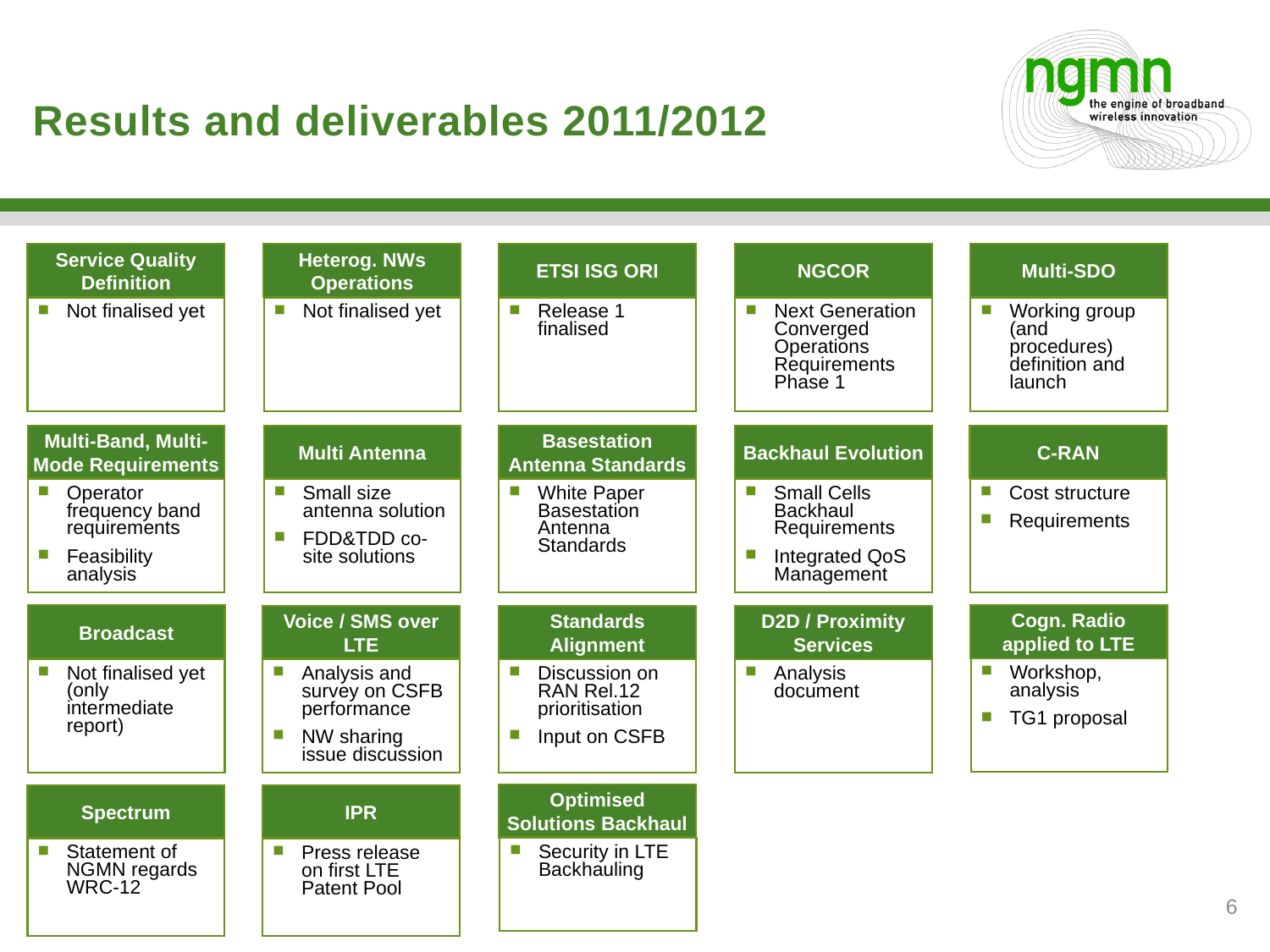

# Results and deliverables 2011/2012
Service Quality Definition
Heterog. NWs Operations
ETSI ISG ORI
NGCOR
Multi-SDO
Not finalised yet

Not finalised yet

Release 1 finalised

Next Generation Converged Operations Requirements Phase 1

Working group (and procedures) definition and launch

Multi-Band, Multi-Mode Requirements
Multi Antenna
Basestation Antenna Standards
Backhaul Evolution
C-RAN
Operator frequency band requirements
Feasibility analysis
Small size antenna solution
FDD&TDD co-site solutions

White Paper Basestation Antenna Standards

Small Cells Backhaul Requirements
Integrated QoS Management

Cost structure
Requirements

Cogn. Radio applied to LTE
Broadcast
Voice / SMS over LTE
Standards Alignment
D2D / Proximity Services
Workshop, analysis
TG1 proposal

Not finalised yet (only intermediate report)

Analysis and survey on CSFB performance
NW sharing issue discussion

Discussion on RAN Rel.12 prioritisation
Input on CSFB

Analysis document

Optimised Solutions Backhaul
Spectrum
IPR
Security in LTE Backhauling

Statement of NGMN regards WRC-12

Press release on first LTE Patent Pool

6